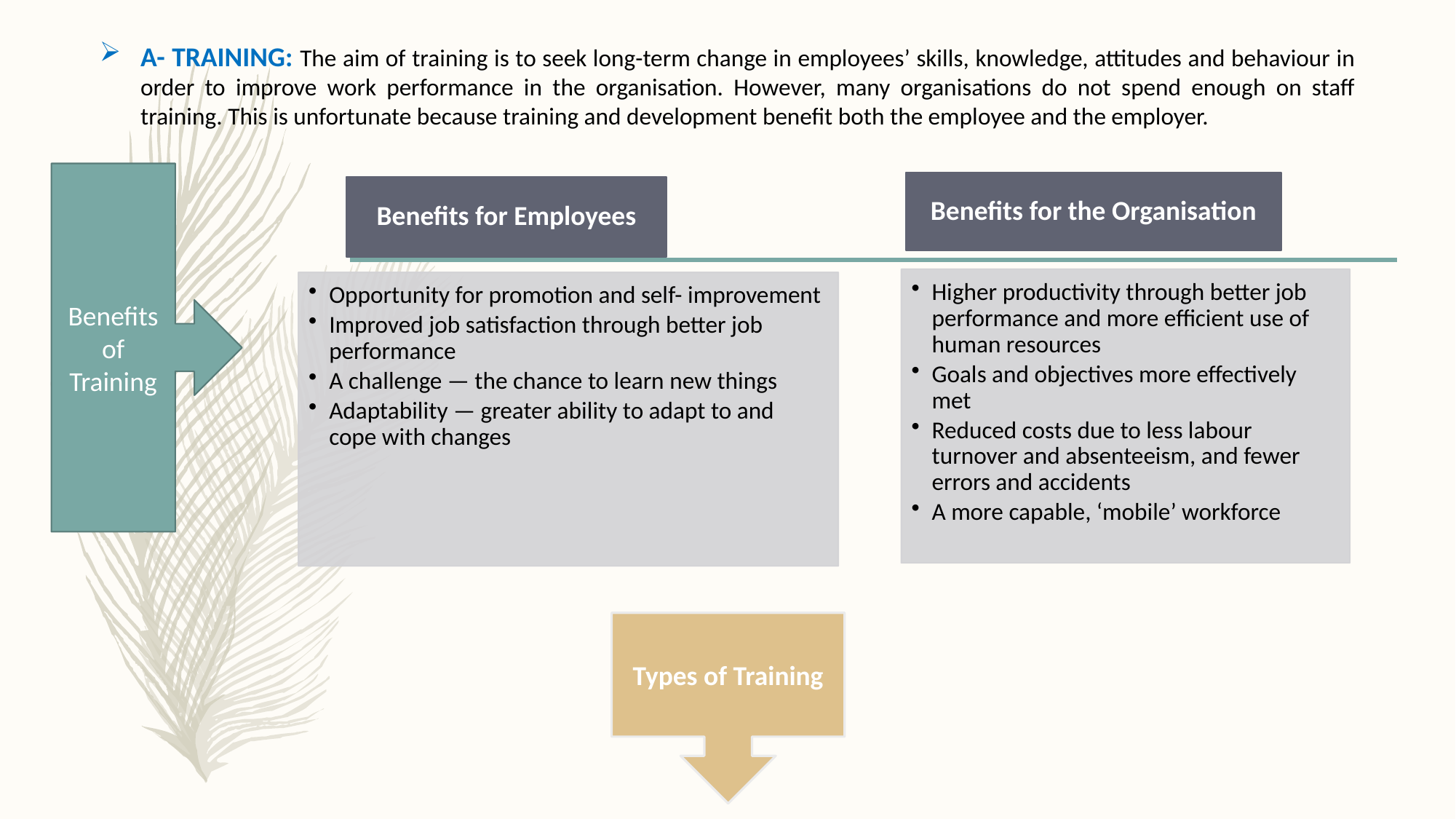

#
A- TRAINING: The aim of training is to seek long-term change in employees’ skills, knowledge, attitudes and behaviour in order to improve work performance in the organisation. However, many organisations do not spend enough on staff training. This is unfortunate because training and development benefit both the employee and the employer.

Benefits of Training
Benefits for Employees
Opportunity for promotion and self- improvement
Improved job satisfaction through better job performance
A challenge — the chance to learn new things
Adaptability — greater ability to adapt to and cope with changes
Benefits for the Organisation
Higher productivity through better job performance and more efficient use of human resources
Goals and objectives more effectively met
Reduced costs due to less labour turnover and absenteeism, and fewer errors and accidents
A more capable, ‘mobile’ workforce
Types of Training